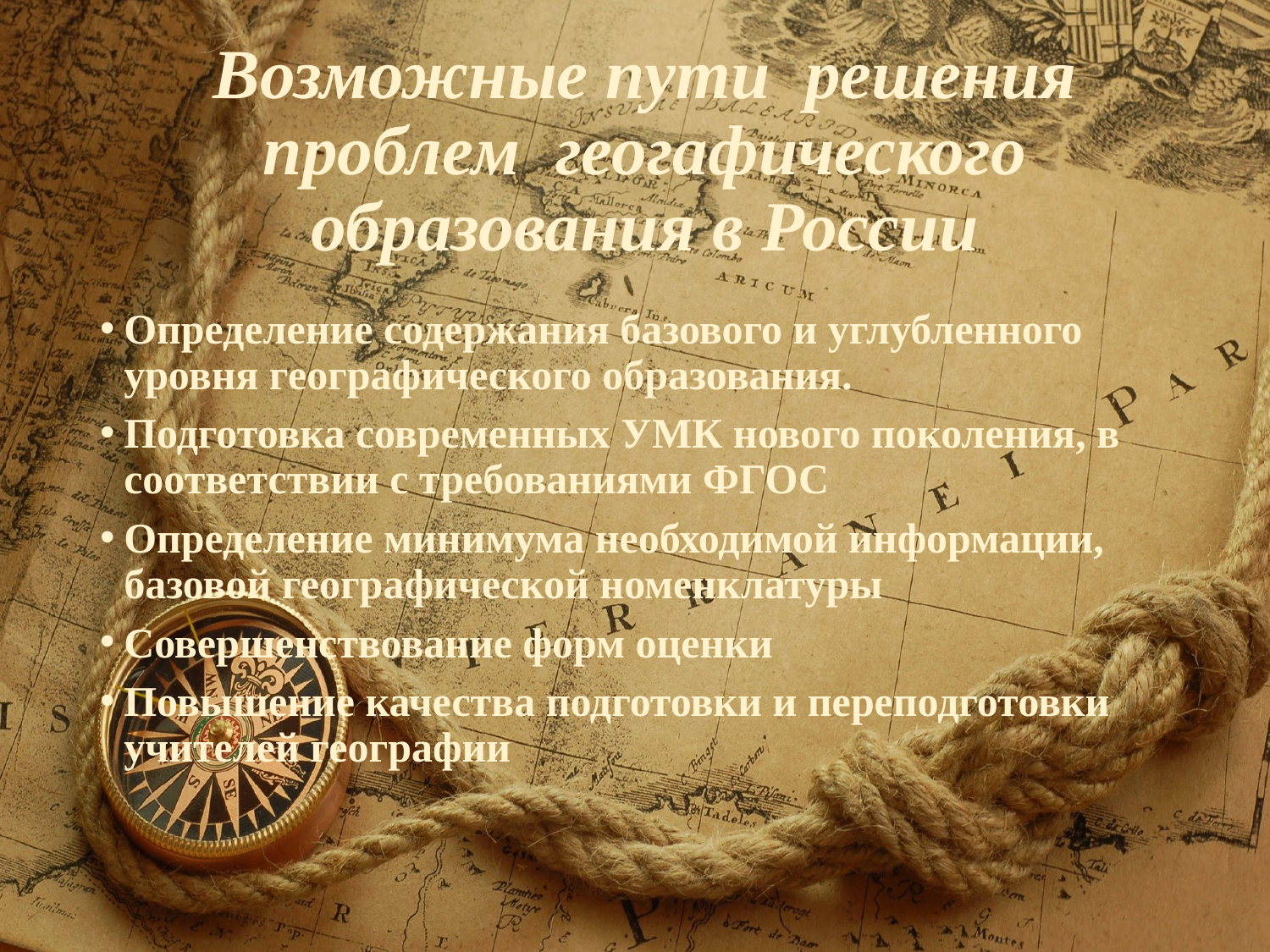

# Возможные пути  решения проблем  геогафического образования в России

Определение содержания базового и углубленного уровня географического образования.
Подготовка современных УМК нового поколения, в соответствии с требованиями ФГОС
Определение минимума необходимой информации, базовой географической номенклатуры
Совершенствование форм оценки
Повышение качества подготовки и переподготовки учителей географии